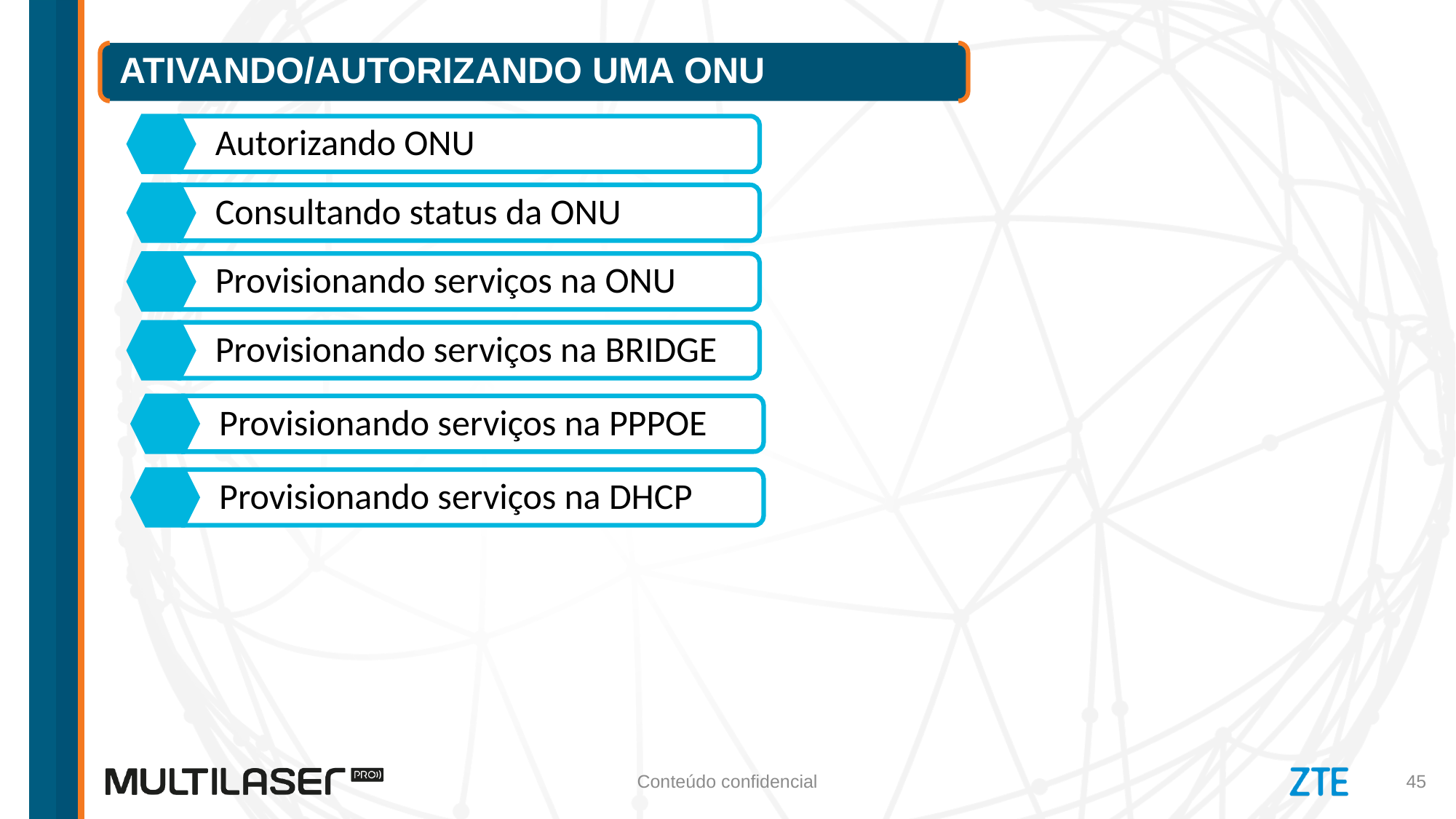

# Ativando/autorizando uma onu

Autorizando ONU

Consultando status da ONU

Provisionando serviços na ONU

Provisionando serviços na BRIDGE

Provisionando serviços na PPPOE

Provisionando serviços na DHCP
Conteúdo confidencial
45